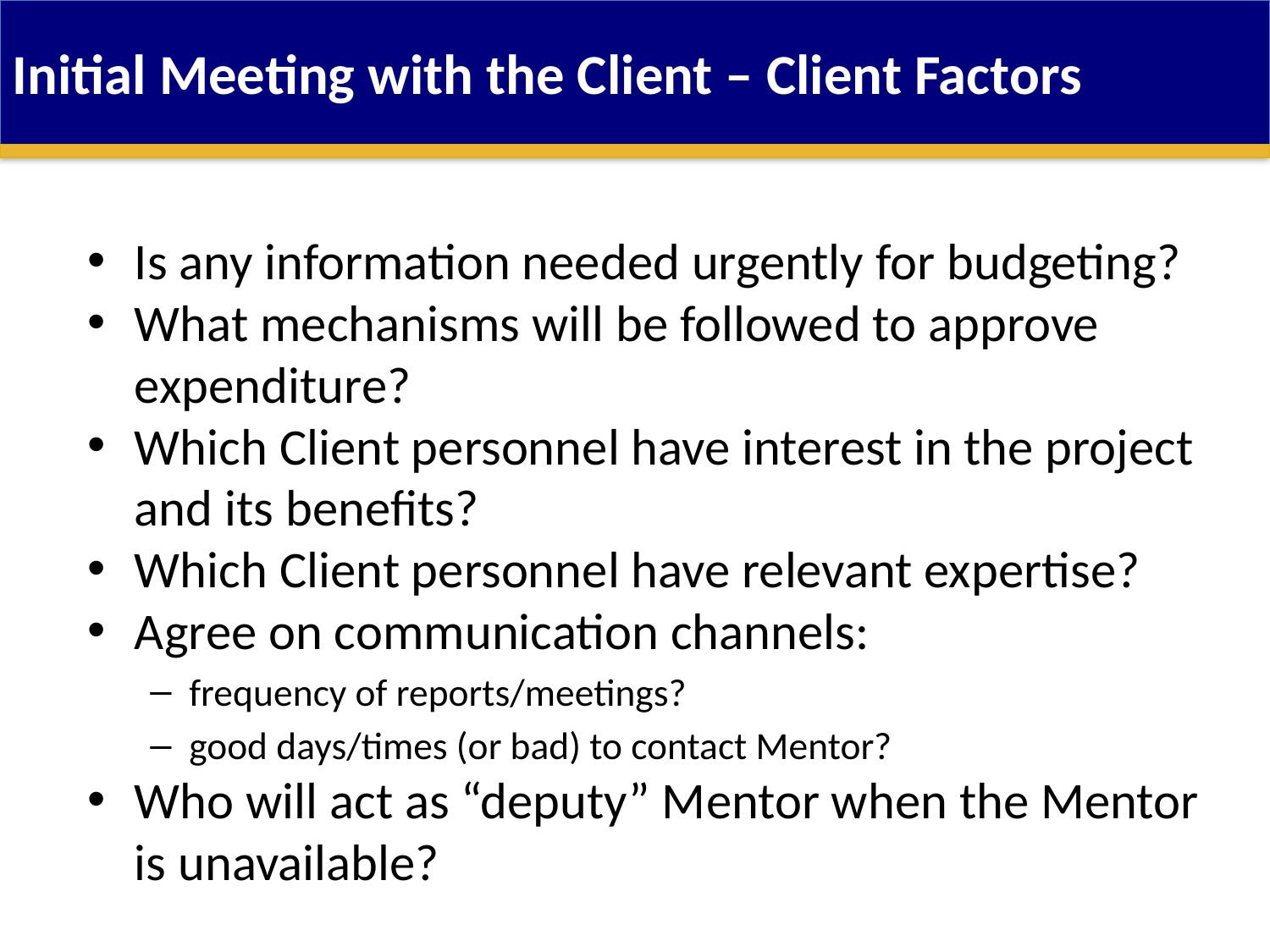

Initial Meeting with the Client – Client Factors

Is any information needed urgently for budgeting?
What mechanisms will be followed to approve expenditure?
Which Client personnel have interest in the project and its benefits?
Which Client personnel have relevant expertise?
Agree on communication channels:
frequency of reports/meetings?
good days/times (or bad) to contact Mentor?
Who will act as “deputy” Mentor when the Mentor is unavailable?